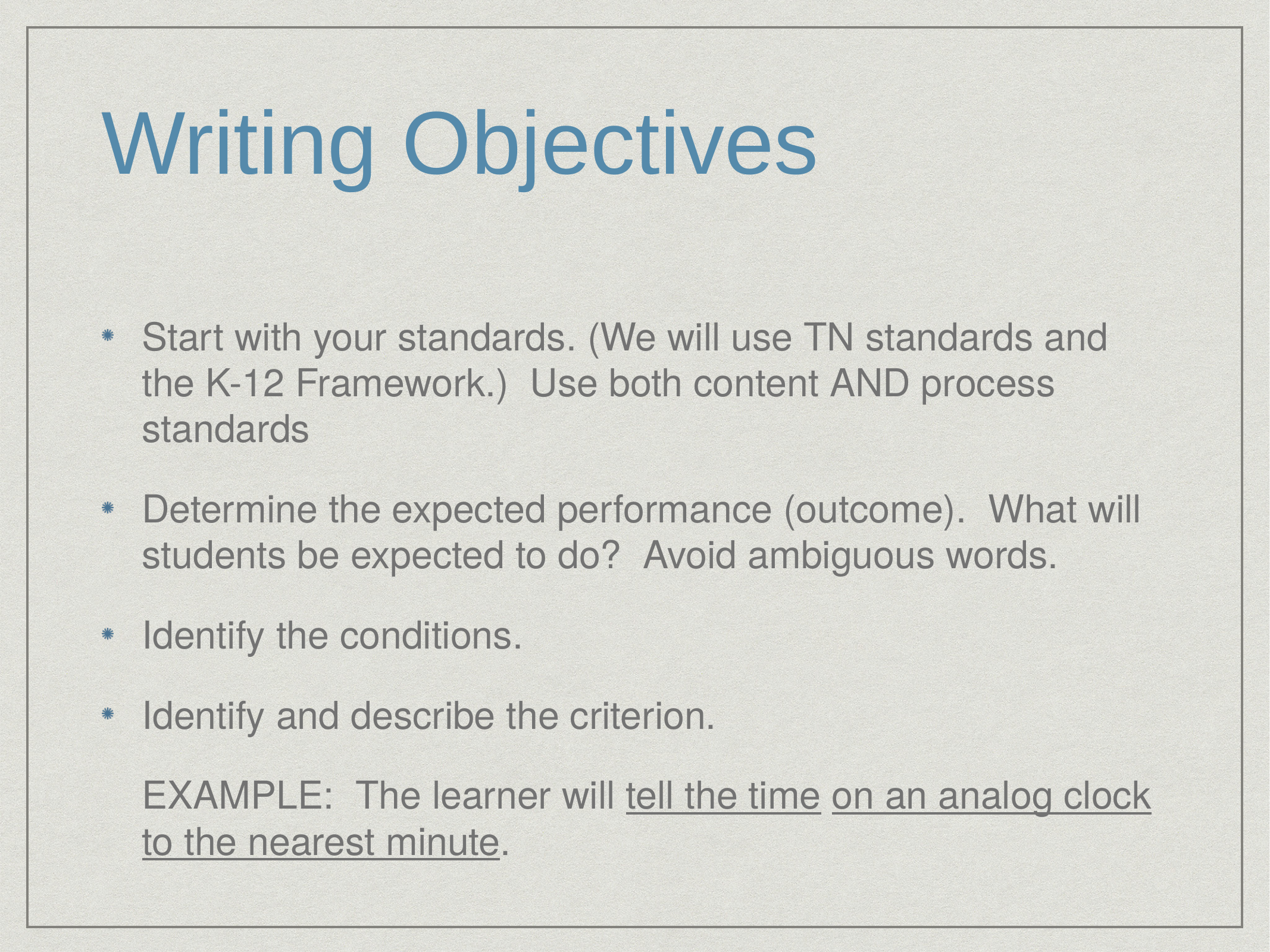

# Writing Objectives

Start with your standards. (We will use TN standards and the K-12 Framework.)  Use both content AND process standards
Determine the expected performance (outcome).  What will students be expected to do?  Avoid ambiguous words.
Identify the conditions.
Identify and describe the criterion.
EXAMPLE:  The learner will tell the time on an analog clock to the nearest minute.